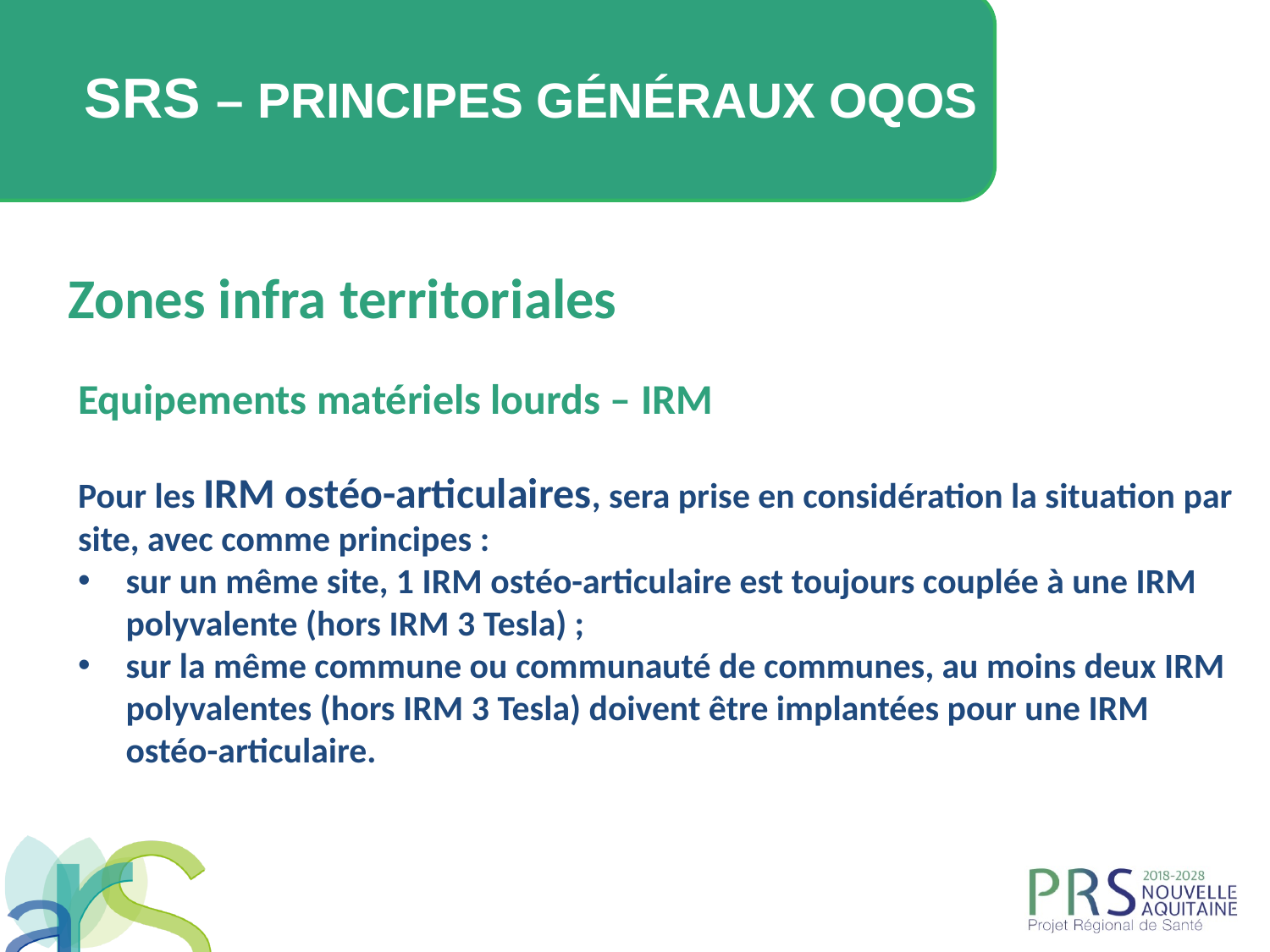

SRS – Principes généraux OQOS
Zones infra territoriales

Equipements matériels lourds – IRM

Pour les IRM ostéo-articulaires, sera prise en considération la situation par site, avec comme principes :
sur un même site, 1 IRM ostéo-articulaire est toujours couplée à une IRM polyvalente (hors IRM 3 Tesla) ;
sur la même commune ou communauté de communes, au moins deux IRM polyvalentes (hors IRM 3 Tesla) doivent être implantées pour une IRM ostéo-articulaire.